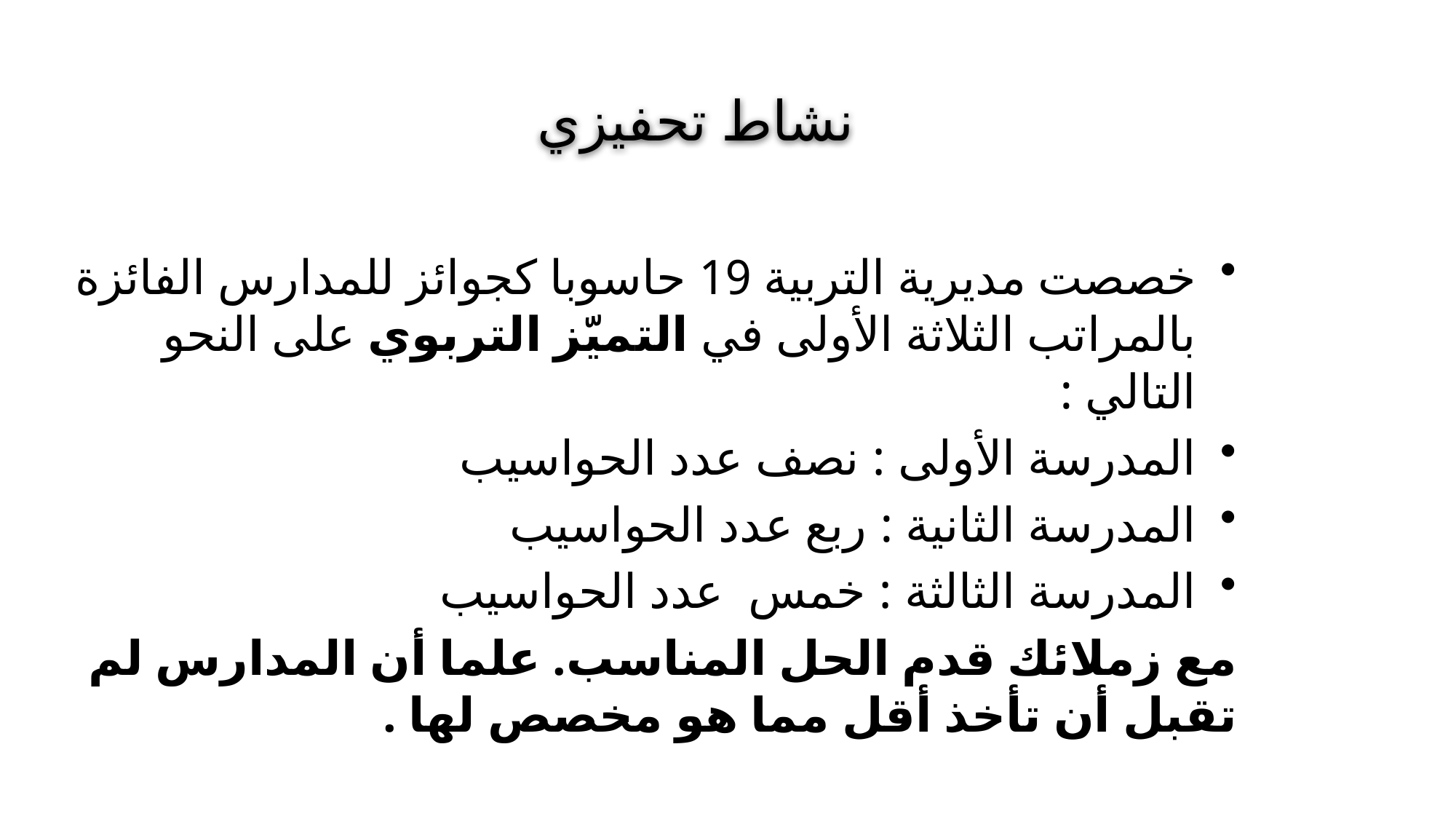

# نشاط تحفيزي
خصصت مديرية التربية 19 حاسوبا كجوائز للمدارس الفائزة بالمراتب الثلاثة الأولى في التميّز التربوي على النحو التالي :
المدرسة الأولى : نصف عدد الحواسيب
المدرسة الثانية : ربع عدد الحواسيب
المدرسة الثالثة : خمس  عدد الحواسيب
مع زملائك قدم الحل المناسب. علما أن المدارس لم تقبل أن تأخذ أقل مما هو مخصص لها .